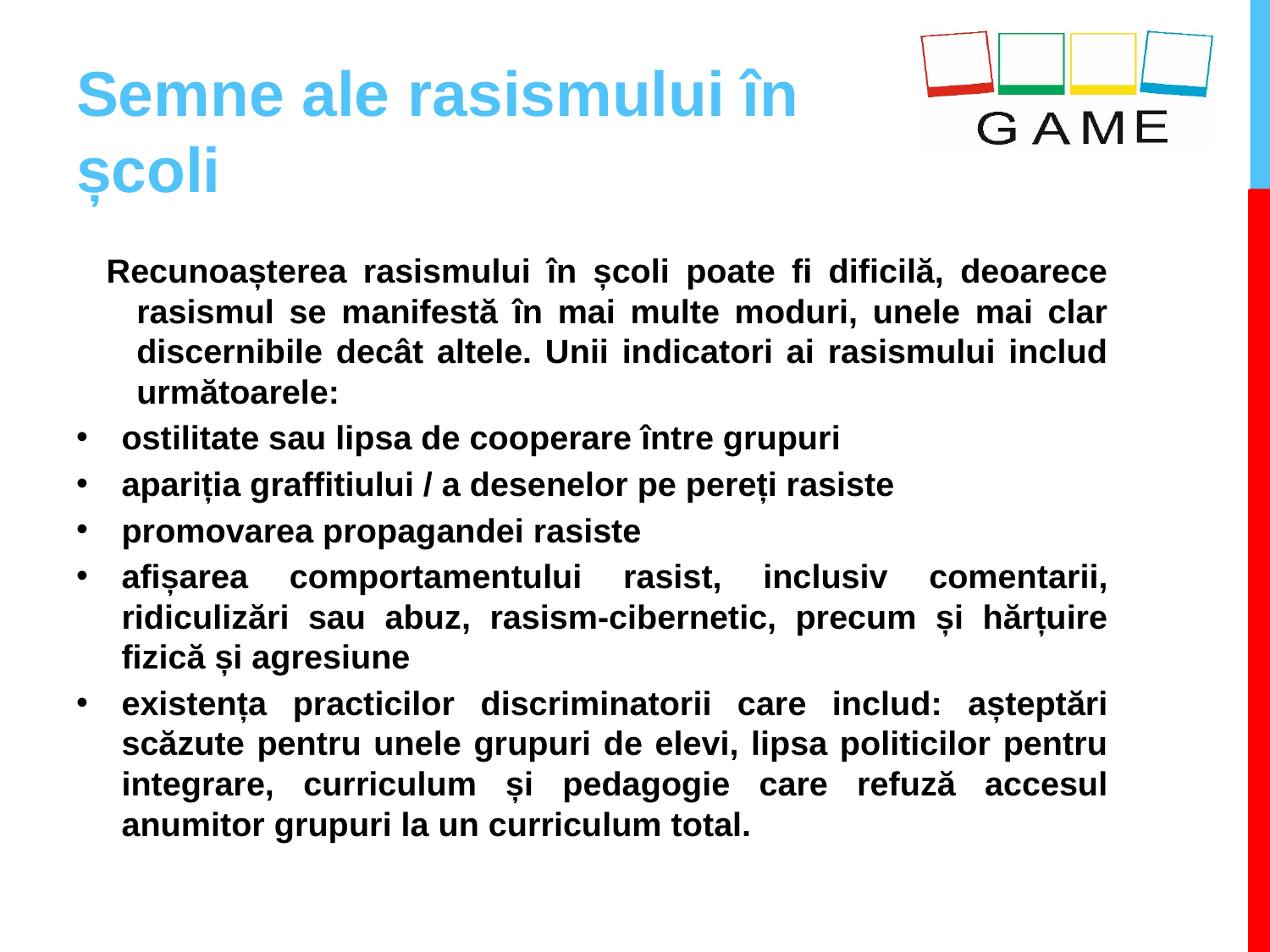

# Semne ale rasismului în școli
Recunoașterea rasismului în școli poate fi dificilă, deoarece rasismul se manifestă în mai multe moduri, unele mai clar discernibile decât altele. Unii indicatori ai rasismului includ următoarele:
ostilitate sau lipsa de cooperare între grupuri
apariția graffitiului / a desenelor pe pereți rasiste
promovarea propagandei rasiste
afișarea comportamentului rasist, inclusiv comentarii, ridiculizări sau abuz, rasism-cibernetic, precum și hărțuire fizică și agresiune
existența practicilor discriminatorii care includ: așteptări scăzute pentru unele grupuri de elevi, lipsa politicilor pentru integrare, curriculum și pedagogie care refuză accesul anumitor grupuri la un curriculum total.